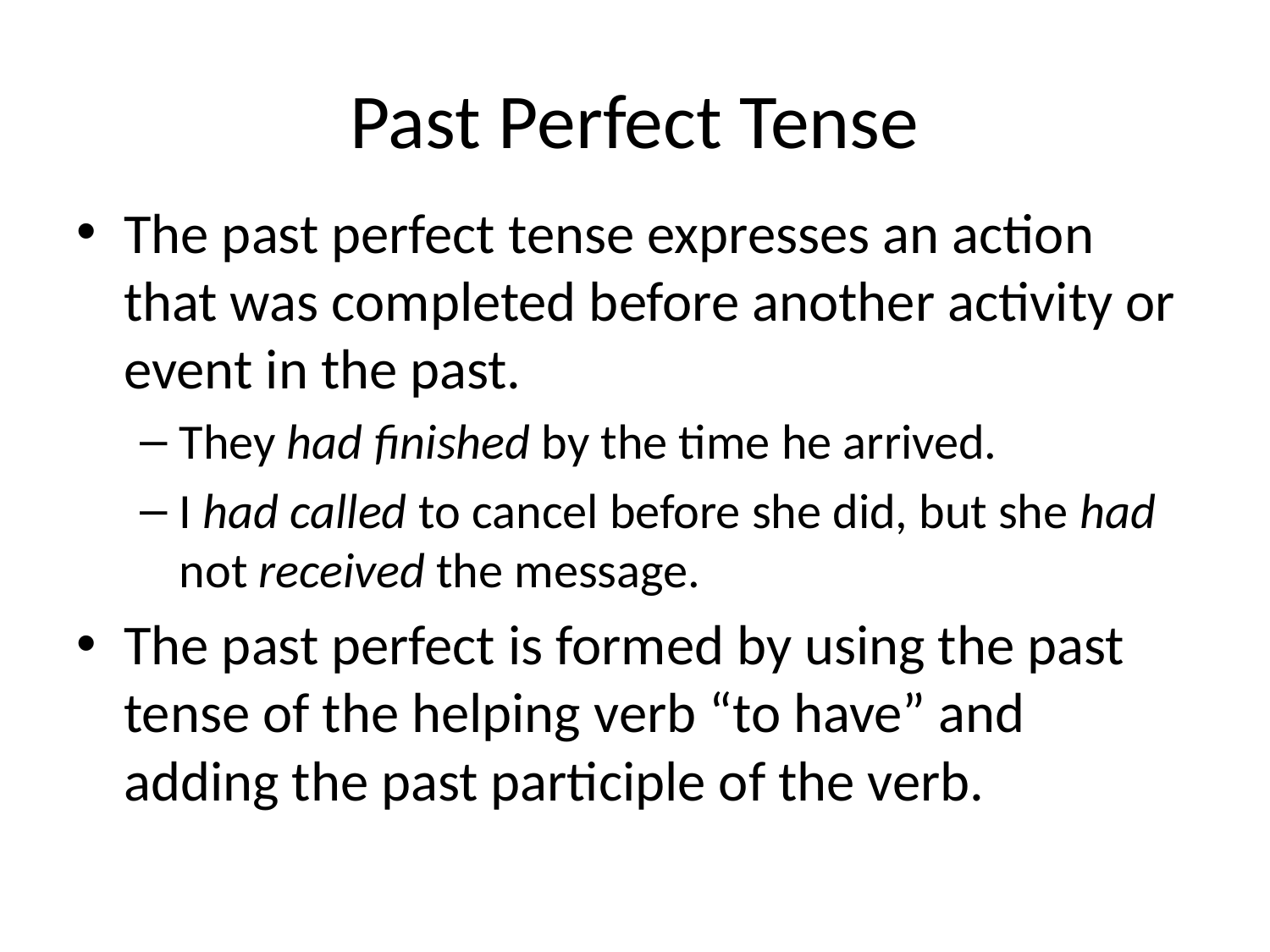

# Past Perfect Tense
The past perfect tense expresses an action that was completed before another activity or event in the past.
They had finished by the time he arrived.
I had called to cancel before she did, but she had not received the message.
The past perfect is formed by using the past tense of the helping verb “to have” and adding the past participle of the verb.